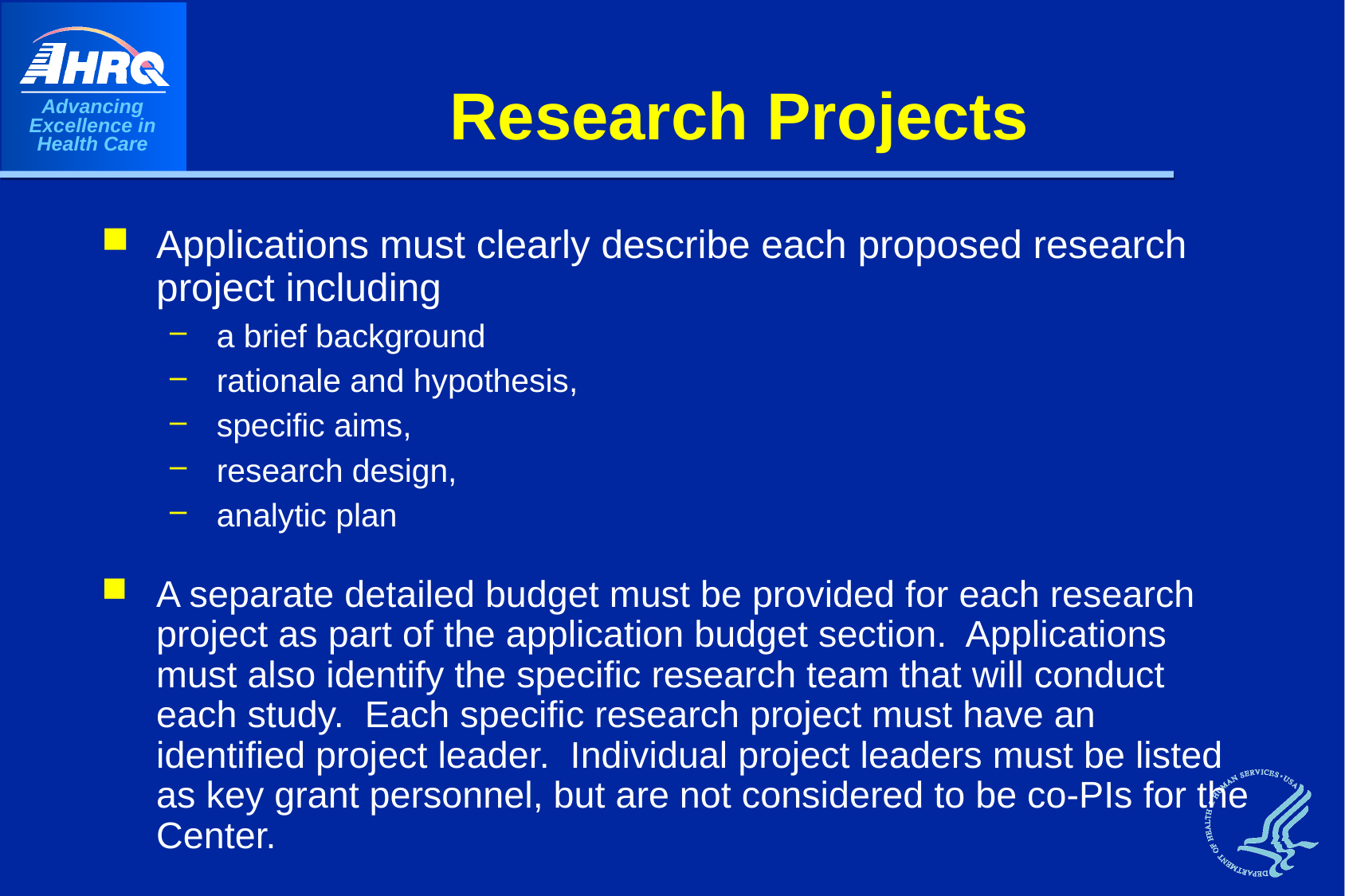

# Research Projects
Applications must clearly describe each proposed research project including
a brief background
rationale and hypothesis,
specific aims,
research design,
analytic plan

A separate detailed budget must be provided for each research project as part of the application budget section.  Applications must also identify the specific research team that will conduct each study.  Each specific research project must have an identified project leader.  Individual project leaders must be listed as key grant personnel, but are not considered to be co-PIs for the Center.